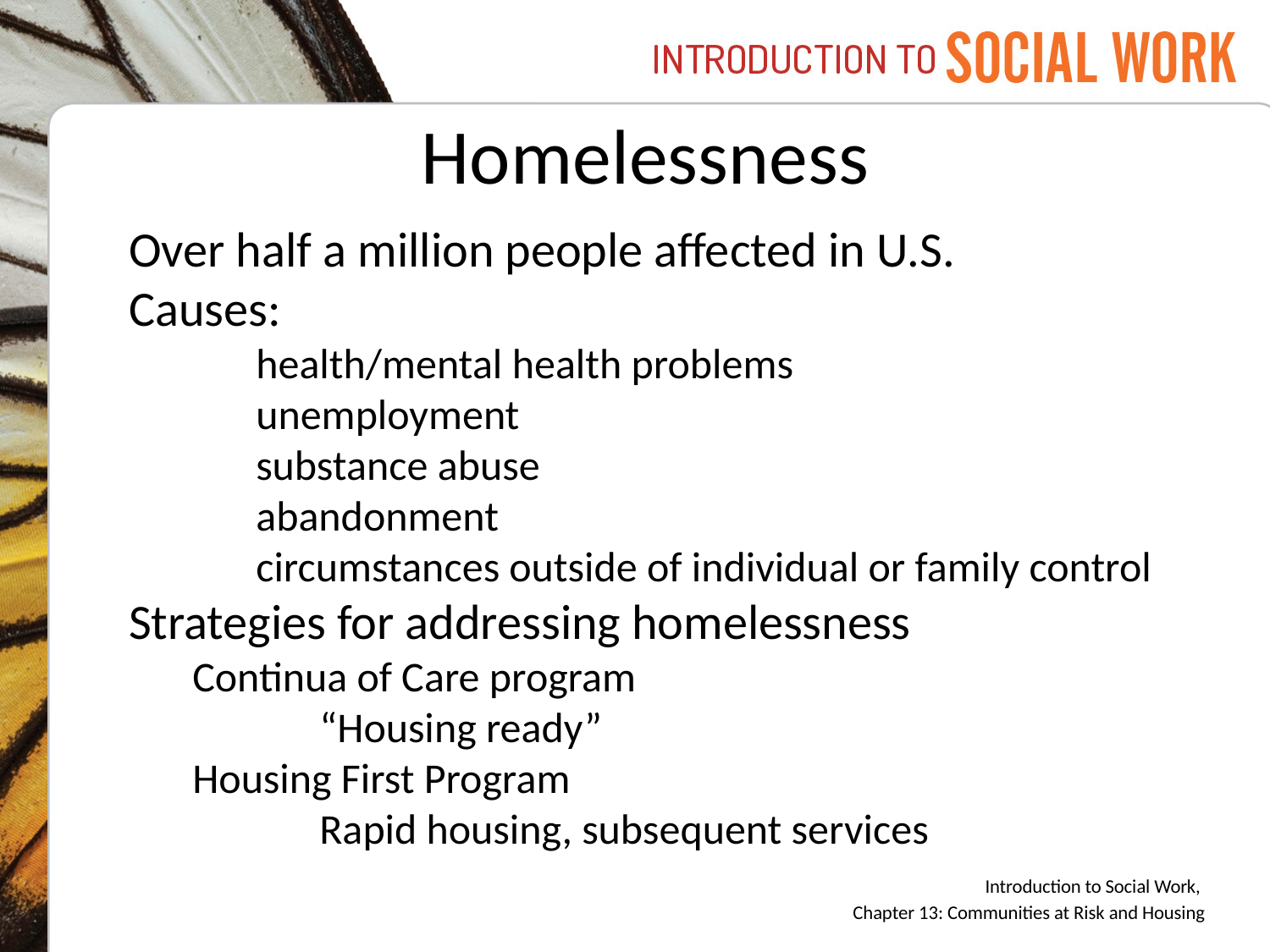

# Homelessness
Over half a million people affected in U.S.
Causes:
	health/mental health problems
	unemployment
	substance abuse
	abandonment
	circumstances outside of individual or family control
Strategies for addressing homelessness
Continua of Care program
	“Housing ready”
Housing First Program
	Rapid housing, subsequent services

Introduction to Social Work,
Chapter 13: Communities at Risk and Housing